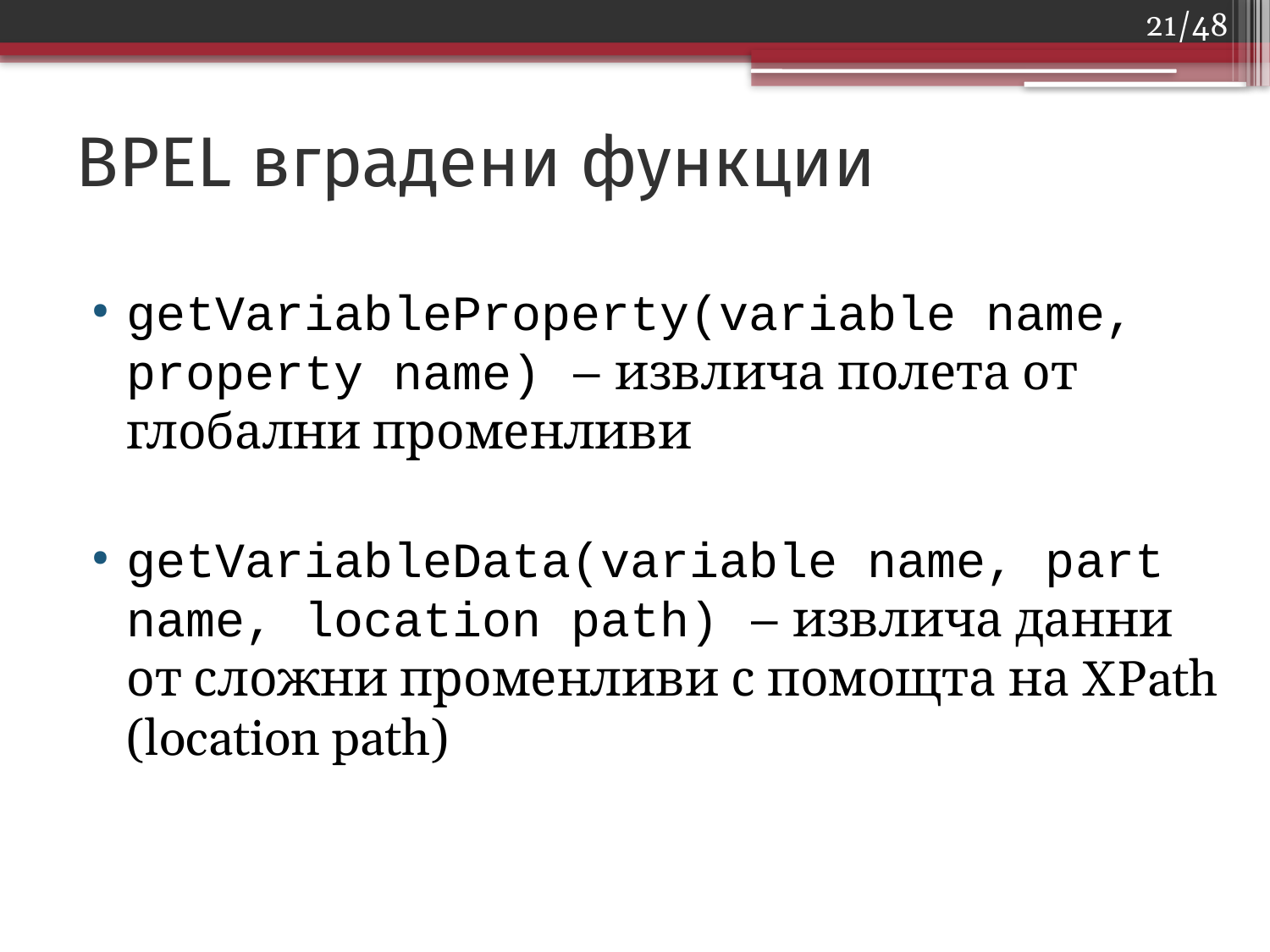

21/48
# BPEL вградени функции
getVariableProperty(variable name, property name) – извлича полета от глобални променливи

getVariableData(variable name, part name, location path) – извлича данни от сложни променливи с помощта на XPath (location path)